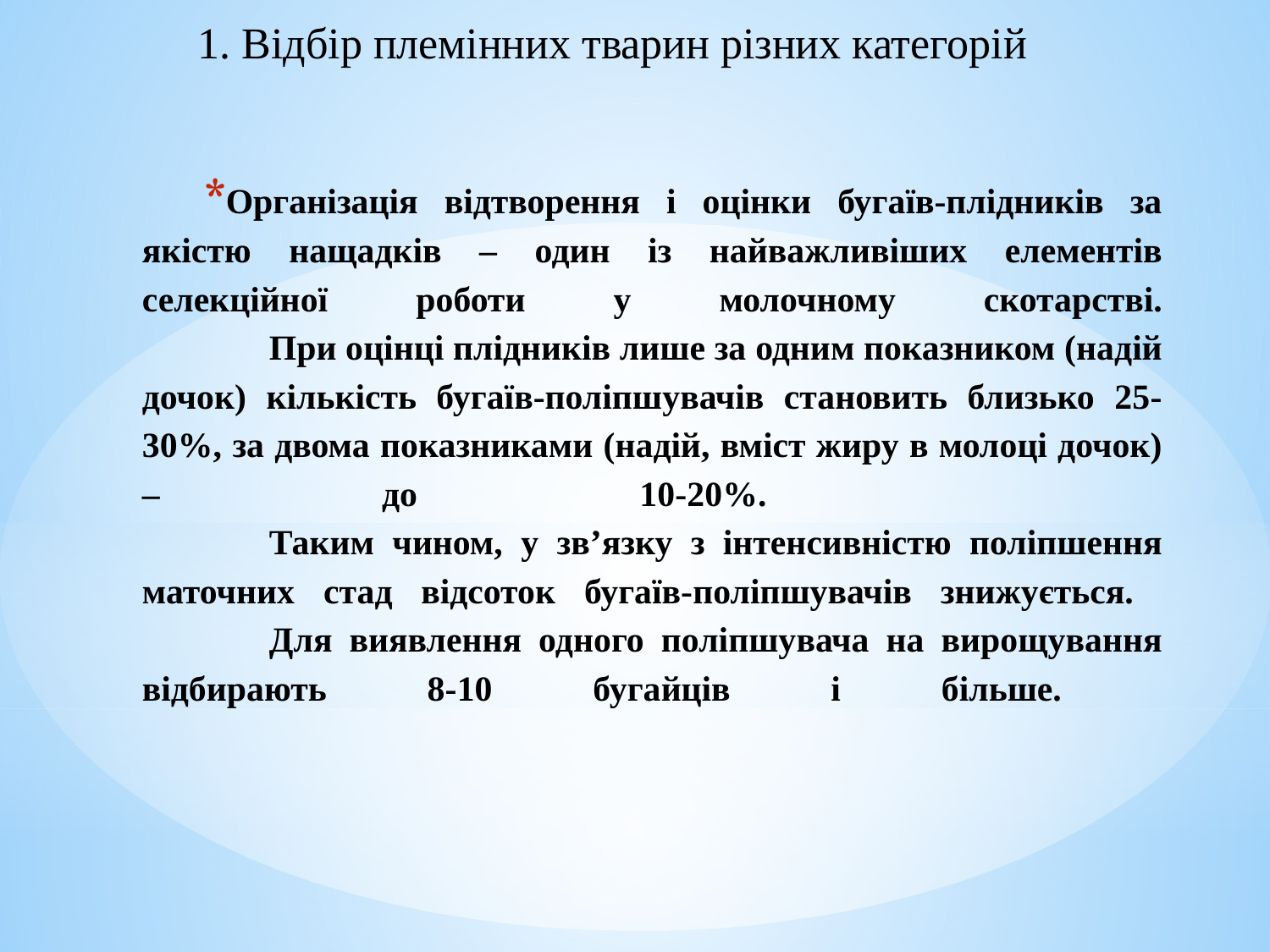

1. Відбір племінних тварин різних категорій
# Організація відтворення і оцінки бугаїв-плідників за якістю нащадків – один із найважливіших елементів селекційної роботи у молочному скотарстві. При оцінці плідників лише за одним показником (надій дочок) кількість бугаїв-поліпшувачів становить близько 25-30%, за двома показниками (надій, вміст жиру в молоці дочок) – до 10-20%. Таким чином, у зв’язку з інтенсивністю поліпшення маточних стад відсоток бугаїв-поліпшувачів знижується. Для виявлення одного поліпшувача на вирощування відбирають 8-10 бугайців і більше.